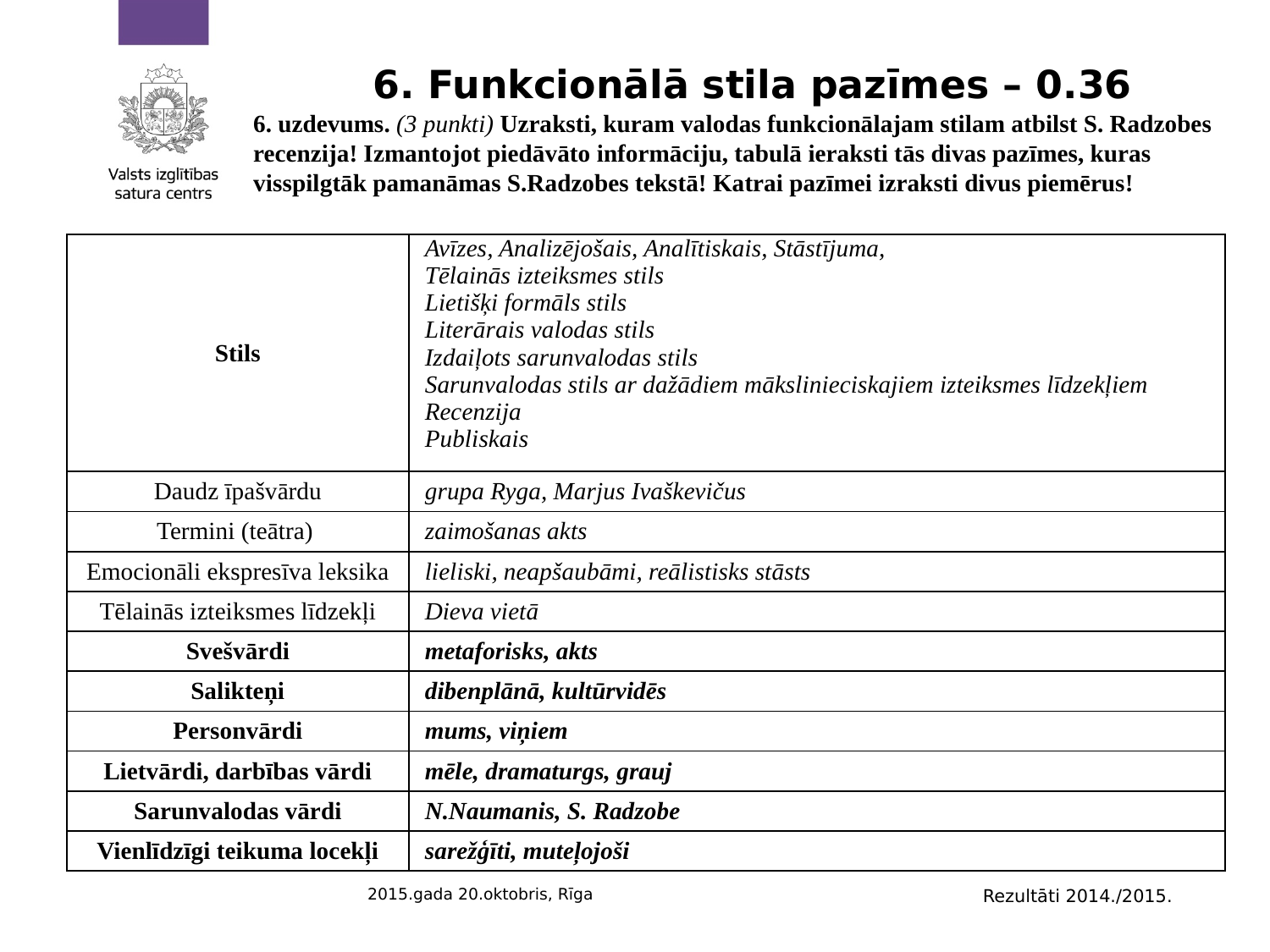

# 6. Funkcionālā stila pazīmes – 0.36
6. uzdevums. (3 punkti) Uzraksti, kuram valodas funkcionālajam stilam atbilst S. Radzobes recenzija! Izmantojot piedāvāto informāciju, tabulā ieraksti tās divas pazīmes, kuras visspilgtāk pamanāmas S.Radzobes tekstā! Katrai pazīmei izraksti divus piemērus!
| Stils | Avīzes, Analizējošais, Analītiskais, Stāstījuma, Tēlainās izteiksmes stils Lietišķi formāls stils Literārais valodas stils Izdaiļots sarunvalodas stils Sarunvalodas stils ar dažādiem mākslinieciskajiem izteiksmes līdzekļiem Recenzija Publiskais |
| --- | --- |
| Daudz īpašvārdu | grupa Ryga, Marjus Ivaškevičus |
| Termini (teātra) | zaimošanas akts |
| Emocionāli ekspresīva leksika | lieliski, neapšaubāmi, reālistisks stāsts |
| Tēlainās izteiksmes līdzekļi | Dieva vietā |
| Svešvārdi | metaforisks, akts |
| Salikteņi | dibenplānā, kultūrvidēs |
| Personvārdi | mums, viņiem |
| Lietvārdi, darbības vārdi | mēle, dramaturgs, grauj |
| Sarunvalodas vārdi | N.Naumanis, S. Radzobe |
| Vienlīdzīgi teikuma locekļi | sarežģīti, muteļojoši |

2015.gada 20.oktobris, Rīga
Rezultāti 2014./2015.